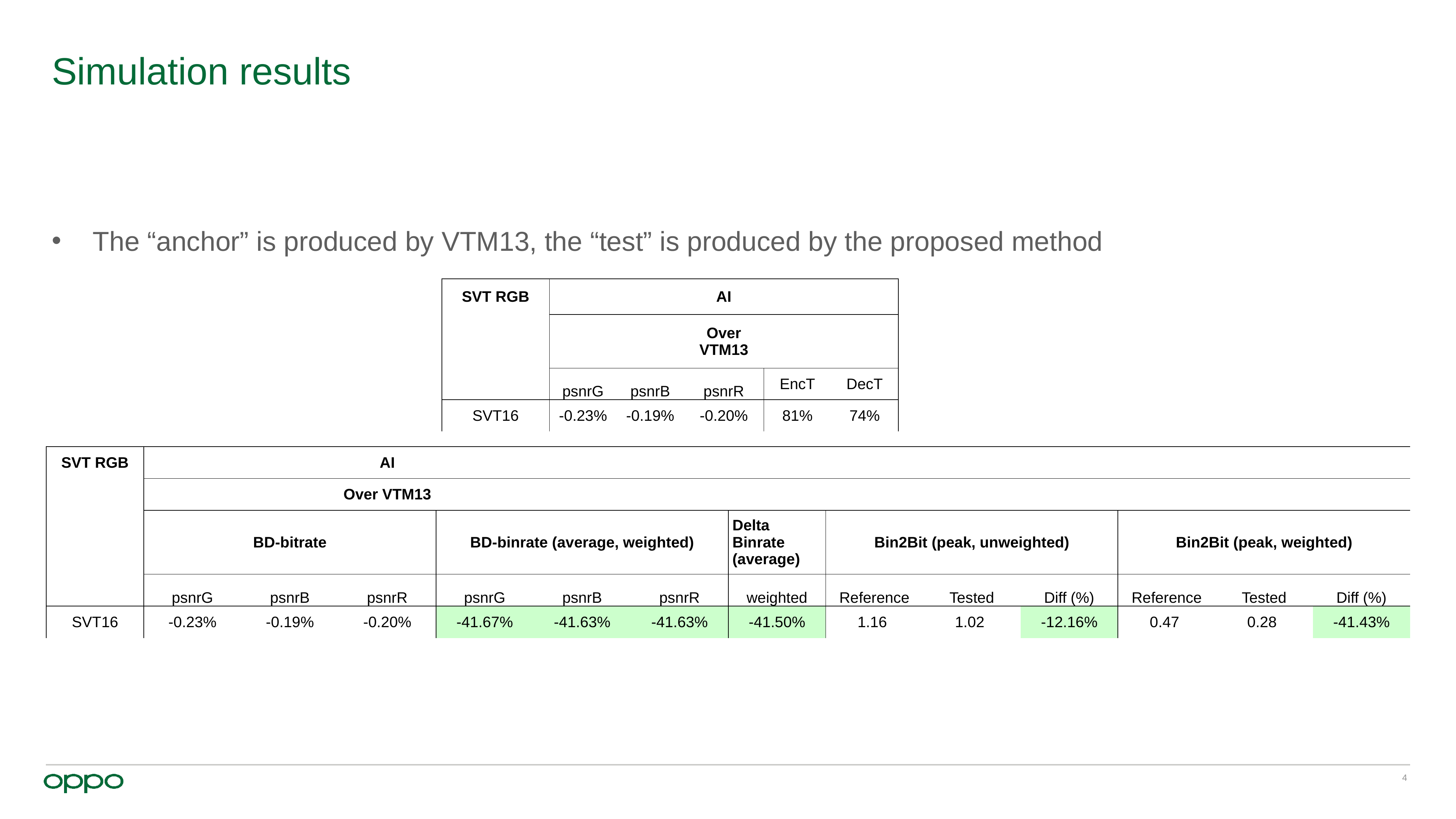

# Simulation results
The “anchor” is produced by VTM13, the “test” is produced by the proposed method

| SVT RGB |  |  | AI |  |  |
| --- | --- | --- | --- | --- | --- |
|  |  |  | Over VTM13 |  |  |
|  | psnrG | psnrB | psnrR | EncT | DecT |
| SVT16 | -0.23% | -0.19% | -0.20% | 81% | 74% |
| SVT RGB |  |  | AI |  |  |  |  |  |  |  |  |  |  |
| --- | --- | --- | --- | --- | --- | --- | --- | --- | --- | --- | --- | --- | --- |
|  |  |  | Over VTM13 |  |  |  |  |  |  |  |  |  |  |
|  | BD-bitrate |  |  | BD-binrate (average, weighted) |  |  | Delta Binrate (average) | Bin2Bit (peak, unweighted) |  |  | Bin2Bit (peak, weighted) |  |  |
|  | psnrG | psnrB | psnrR | psnrG | psnrB | psnrR | weighted | Reference | Tested | Diff (%) | Reference | Tested | Diff (%) |
| SVT16 | -0.23% | -0.19% | -0.20% | -41.67% | -41.63% | -41.63% | -41.50% | 1.16 | 1.02 | -12.16% | 0.47 | 0.28 | -41.43% |